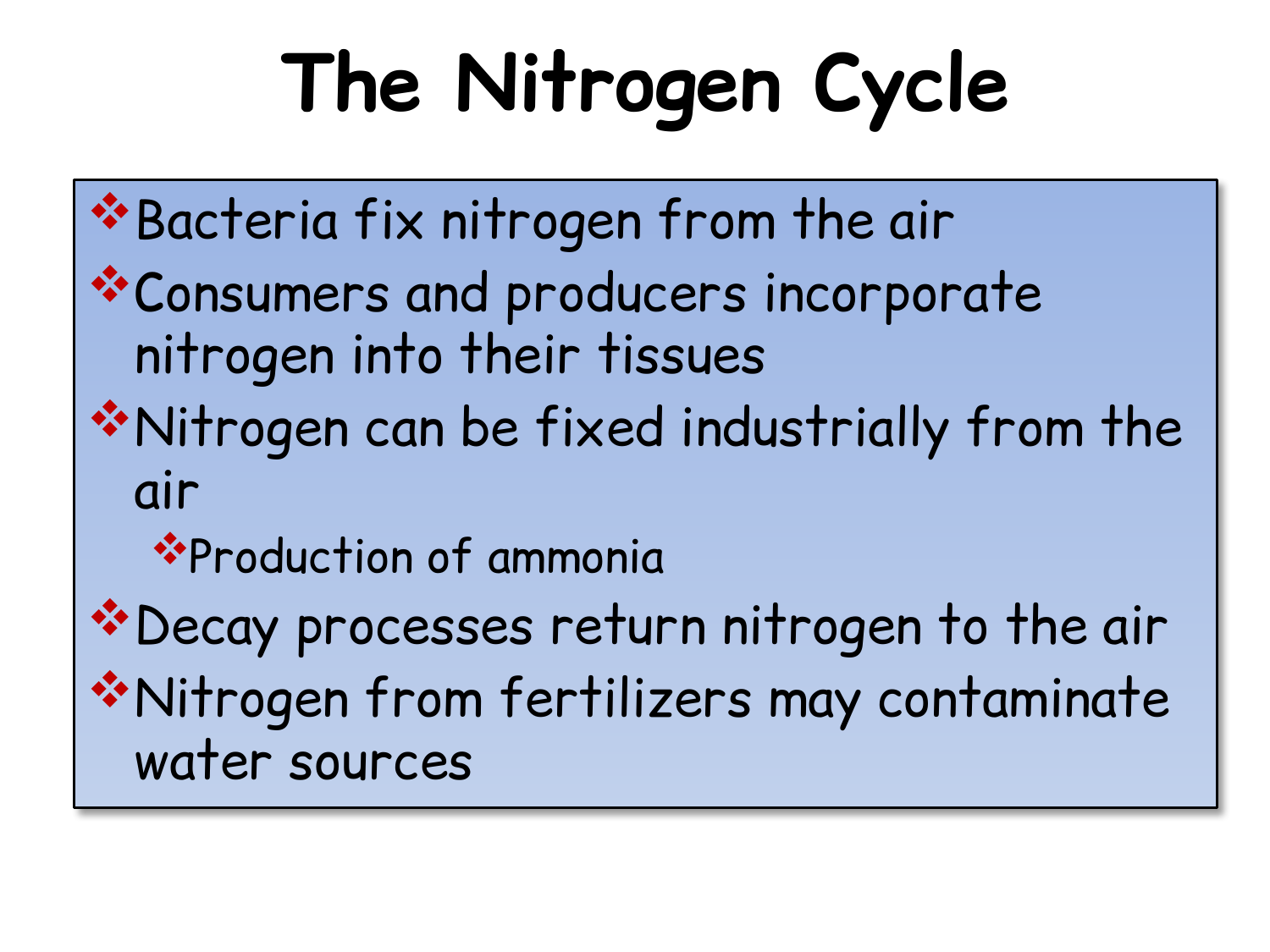

# The Nitrogen Cycle
Bacteria fix nitrogen from the air
Consumers and producers incorporate nitrogen into their tissues
Nitrogen can be fixed industrially from the air
Production of ammonia
Decay processes return nitrogen to the air
Nitrogen from fertilizers may contaminate water sources